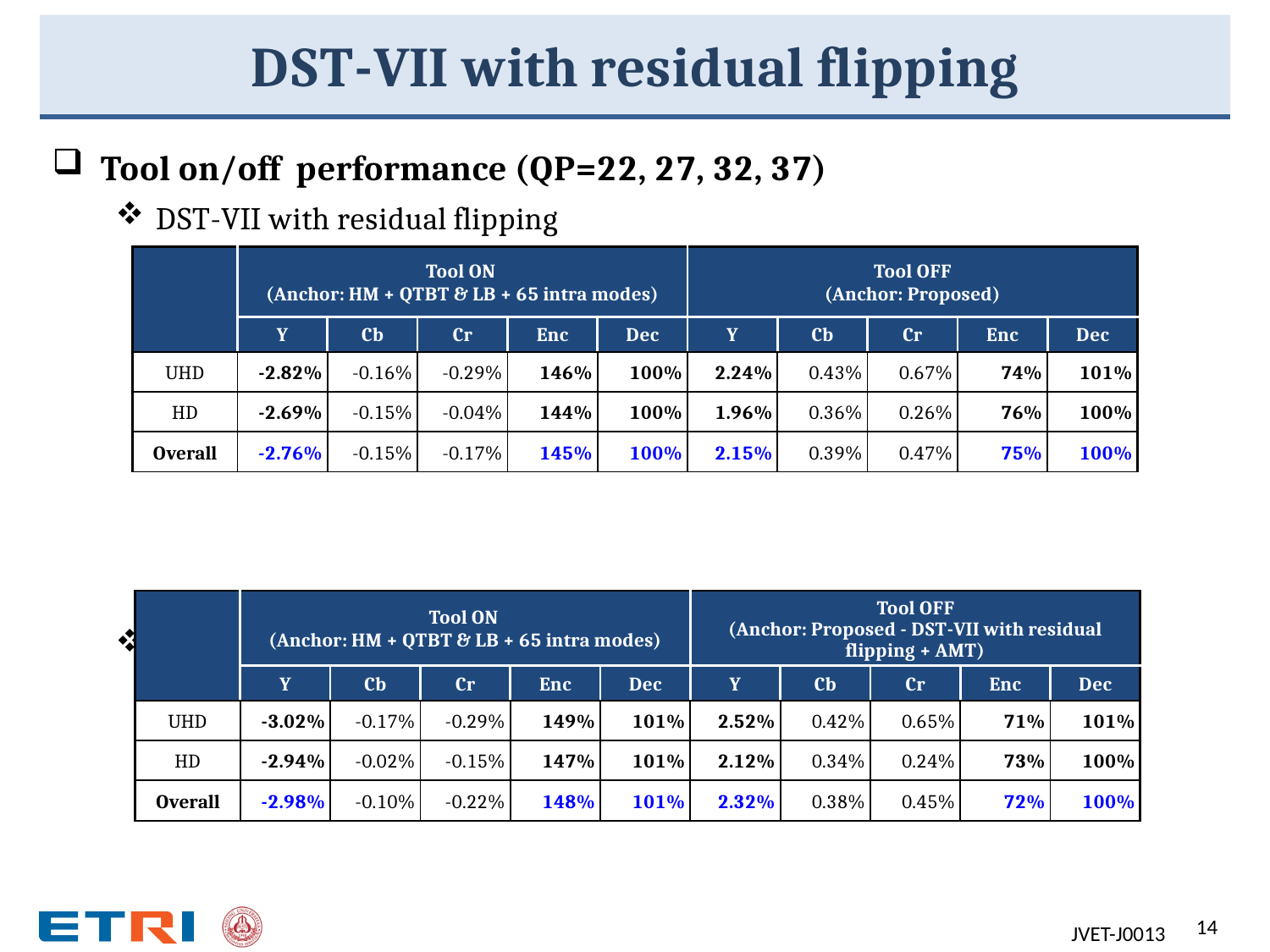

# DST-VII with residual flipping
Tool on/off  performance (QP=22, 27, 32, 37)
DST-VII with residual flipping

JEM7.0 AMT

|  | Tool ON (Anchor: HM + QTBT & LB + 65 intra modes) |  |  |  |  | Tool OFF (Anchor: Proposed) |  |  |  |  |
| --- | --- | --- | --- | --- | --- | --- | --- | --- | --- | --- |
|  | Y | Cb | Cr | Enc | Dec | Y | Cb | Cr | Enc | Dec |
| UHD | -2.82% | -0.16% | -0.29% | 146% | 100% | 2.24% | 0.43% | 0.67% | 74% | 101% |
| HD | -2.69% | -0.15% | -0.04% | 144% | 100% | 1.96% | 0.36% | 0.26% | 76% | 100% |
| Overall | -2.76% | -0.15% | -0.17% | 145% | 100% | 2.15% | 0.39% | 0.47% | 75% | 100% |
|  | Tool ON (Anchor: HM + QTBT & LB + 65 intra modes) |  |  |  |  | Tool OFF (Anchor: Proposed - DST-VII with residual flipping + AMT) |  |  |  |  |
| --- | --- | --- | --- | --- | --- | --- | --- | --- | --- | --- |
|  | Y | Cb | Cr | Enc | Dec | Y | Cb | Cr | Enc | Dec |
| UHD | -3.02% | -0.17% | -0.29% | 149% | 101% | 2.52% | 0.42% | 0.65% | 71% | 101% |
| HD | -2.94% | -0.02% | -0.15% | 147% | 101% | 2.12% | 0.34% | 0.24% | 73% | 100% |
| Overall | -2.98% | -0.10% | -0.22% | 148% | 101% | 2.32% | 0.38% | 0.45% | 72% | 100% |
14